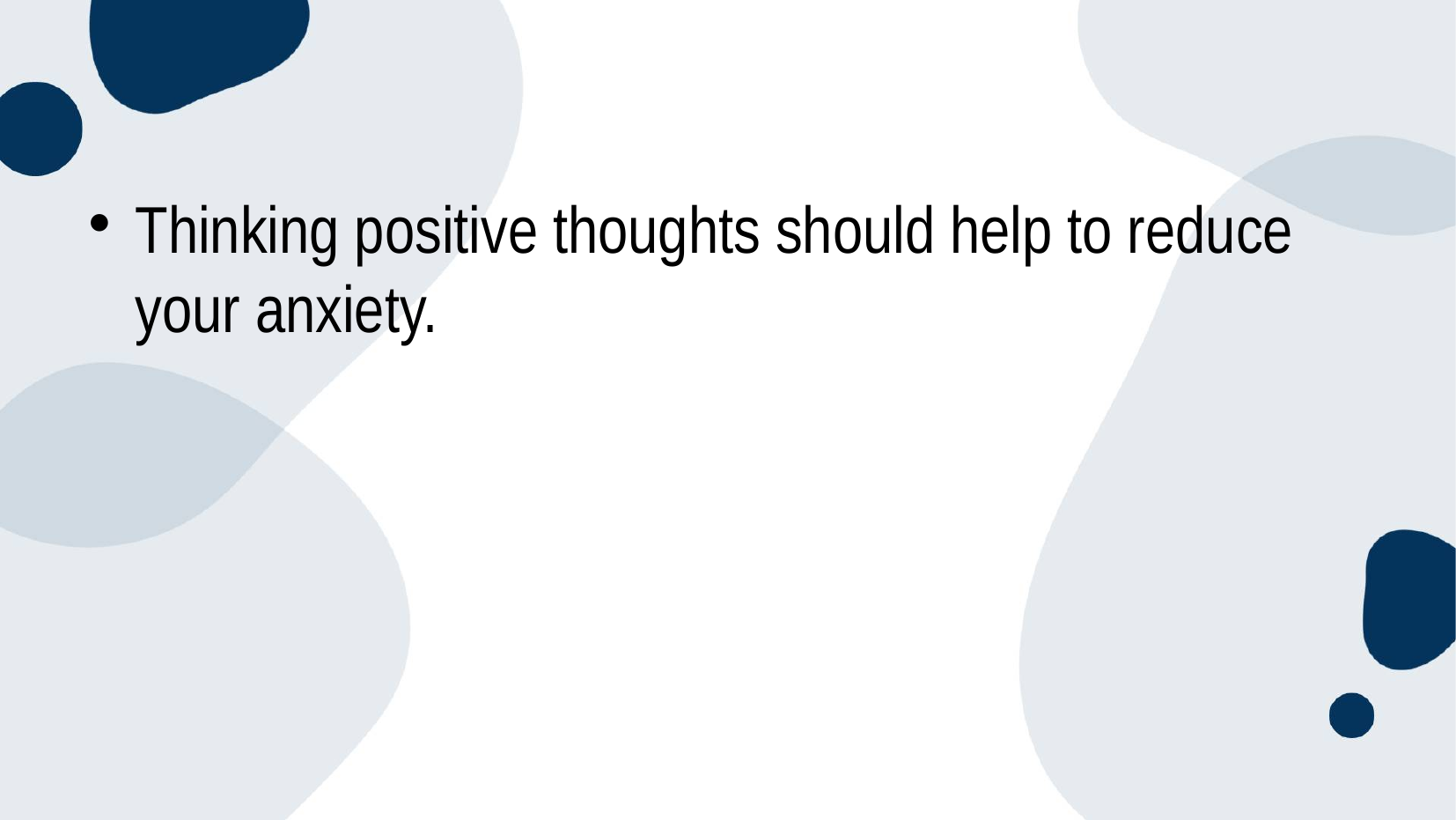

#
Thinking positive thoughts should help to reduce your anxiety.